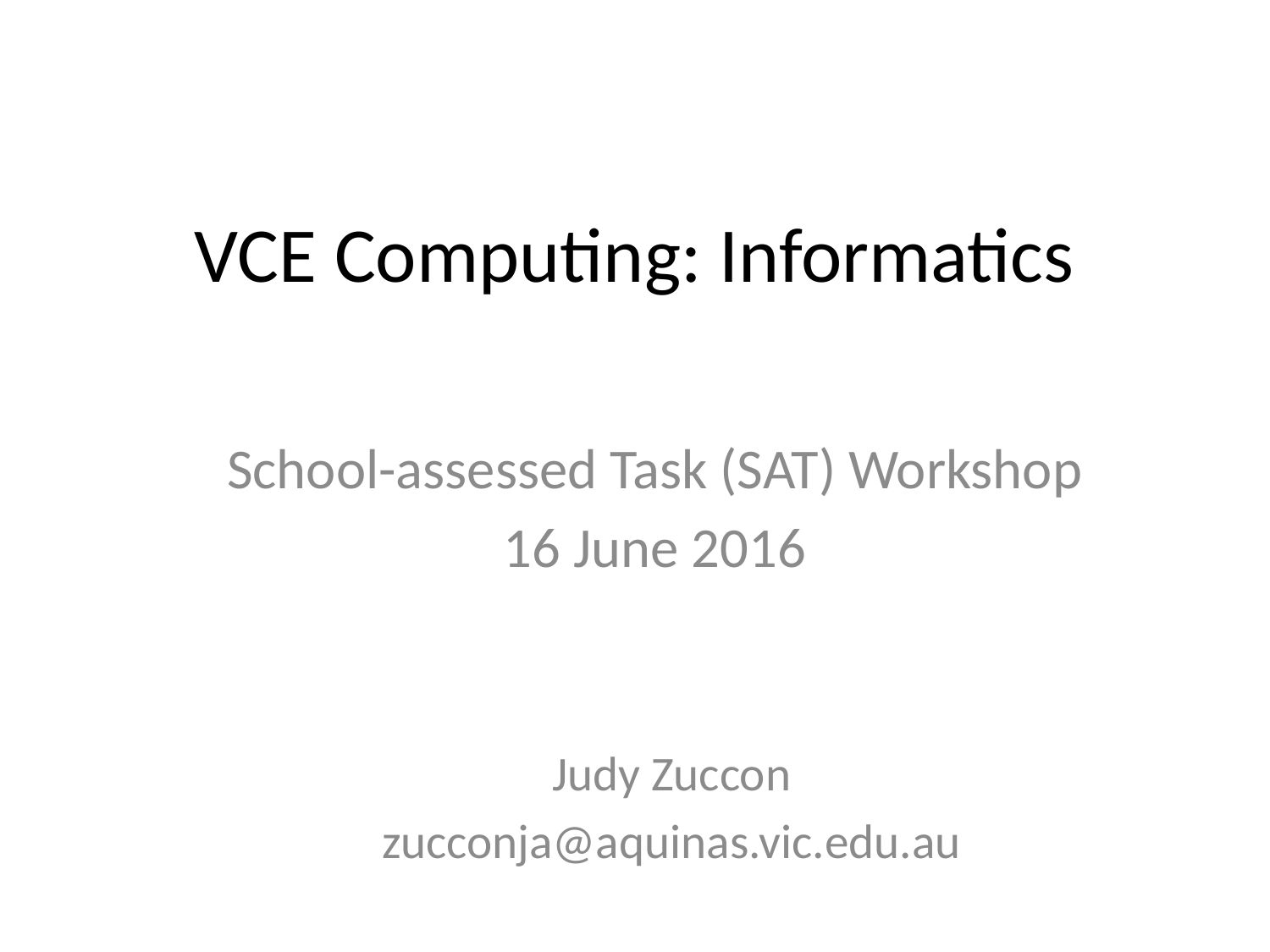

# VCE Computing: Informatics
School-assessed Task (SAT) Workshop
16 June 2016
Judy Zuccon
zucconja@aquinas.vic.edu.au